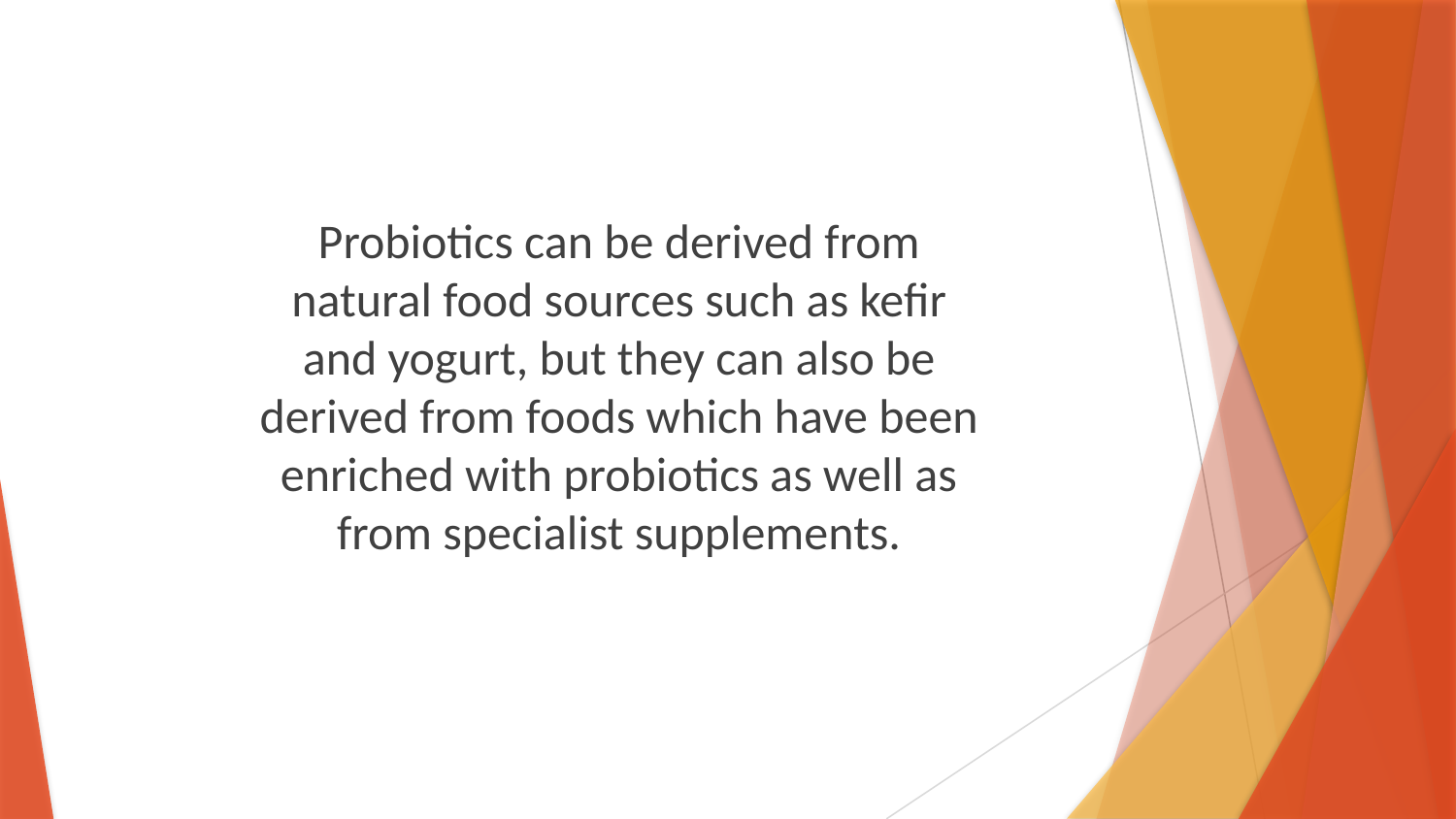

Probiotics can be derived from natural food sources such as kefir and yogurt, but they can also be derived from foods which have been enriched with probiotics as well as from specialist supplements.